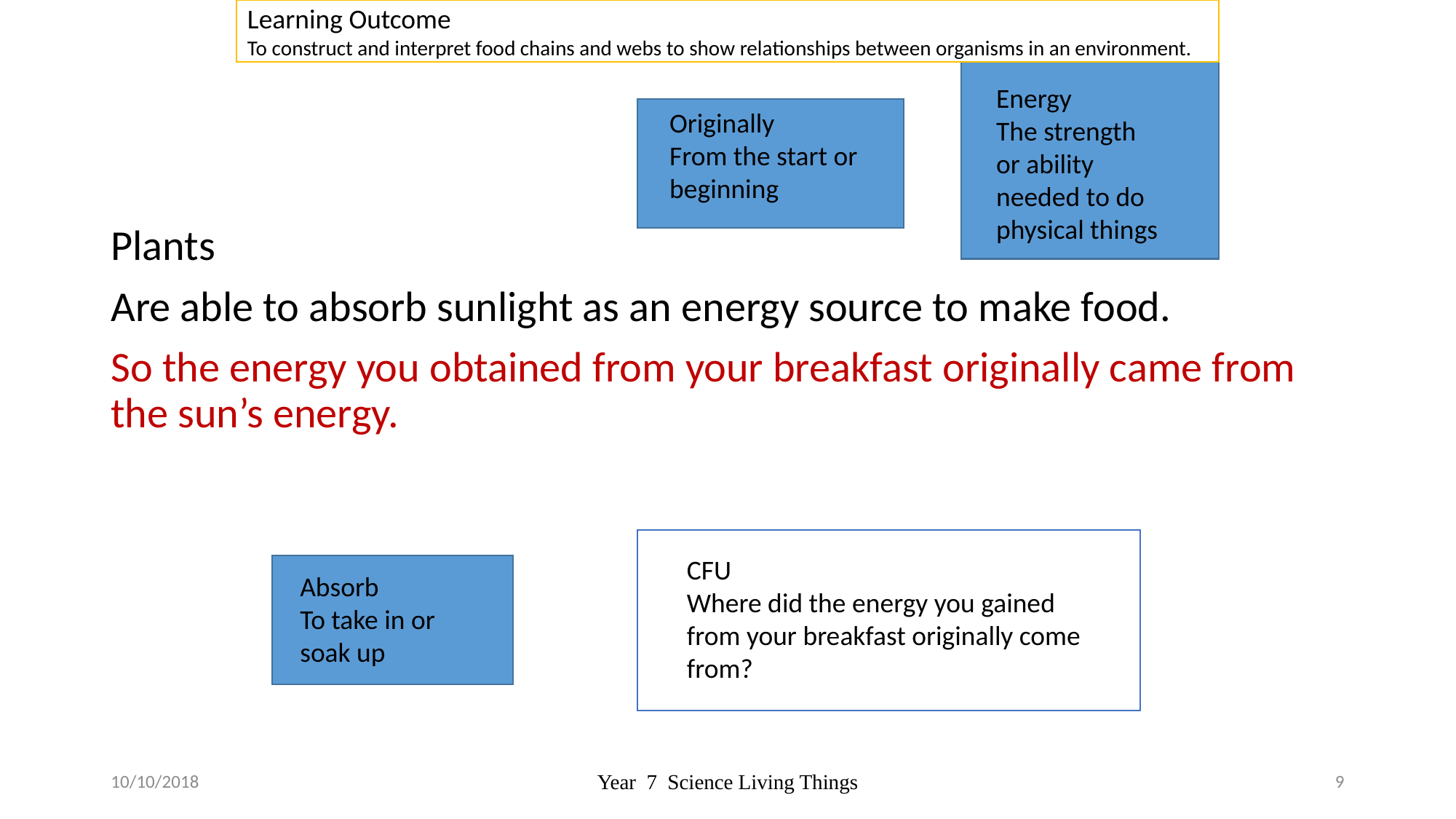

Learning Outcome
To construct and interpret food chains and webs to show relationships between organisms in an environment.

Energy
The strength or ability needed to do physical things

Originally
From the start or beginning
Plants
Are able to absorb sunlight as an energy source to make food.
So the energy you obtained from your breakfast originally came from the sun’s energy.

CFU
Where did the energy you gained from your breakfast originally come from?

Absorb
To take in or soak up
10/10/2018
Year  7  Science Living Things
9